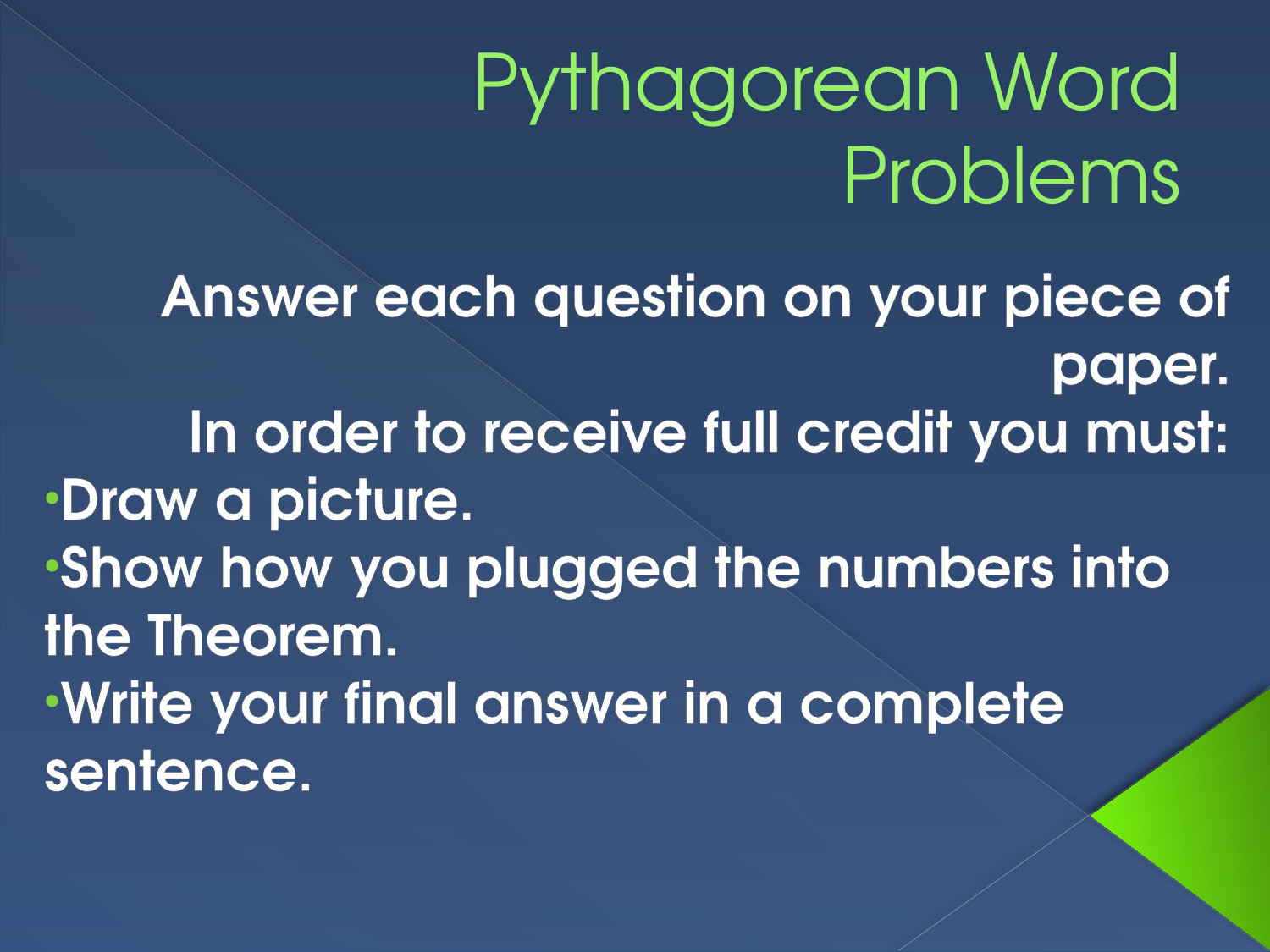

# Pythagorean Word Problems
Answer each question on your piece of paper.
In order to receive full credit you must:
Draw a picture.
Show how you plugged the numbers into the Theorem.
Write your final answer in a complete sentence.